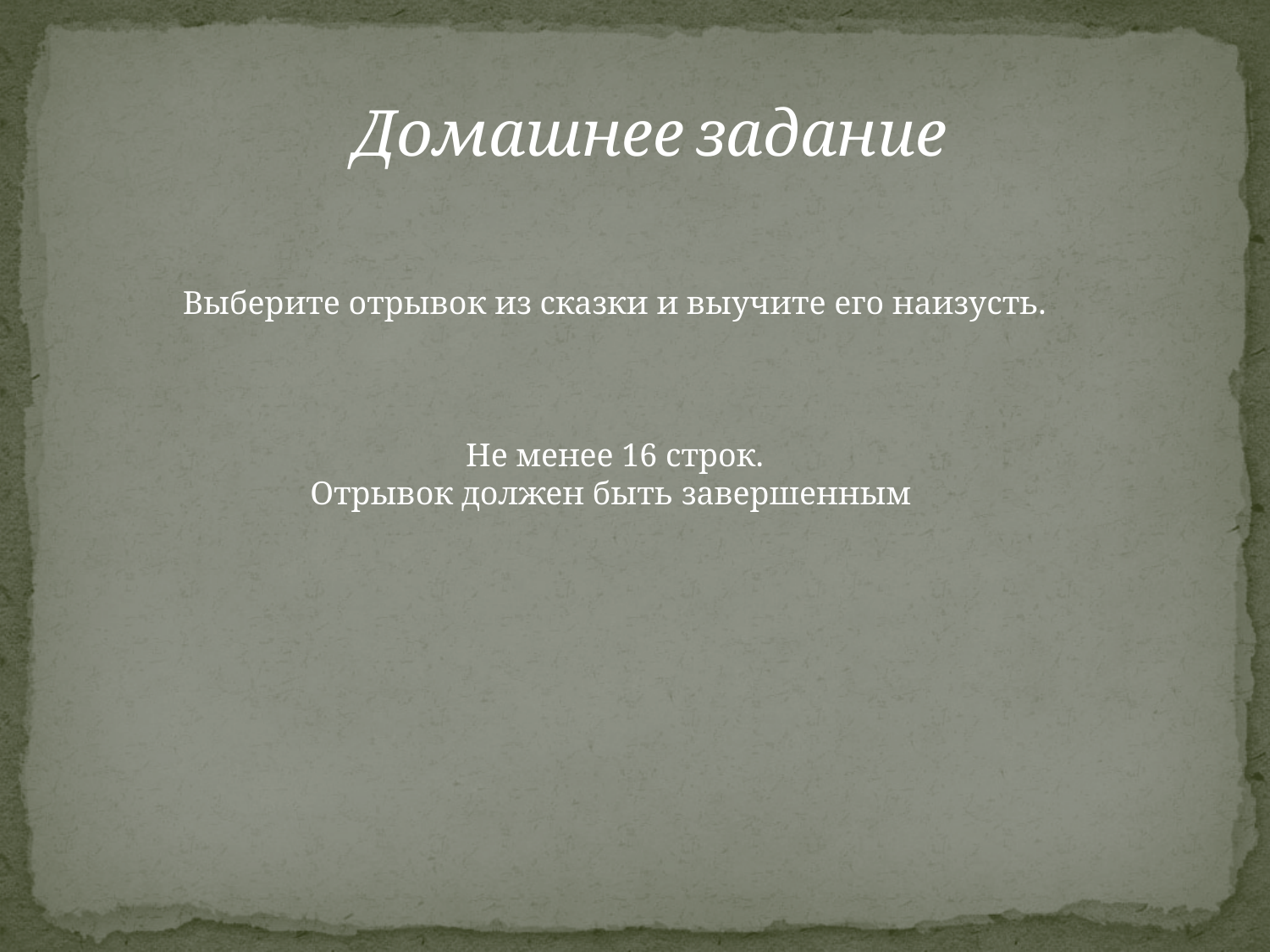

Домашнее задание
Выберите отрывок из сказки и выучите его наизусть.

Не менее 16 строк.
Отрывок должен быть завершенным